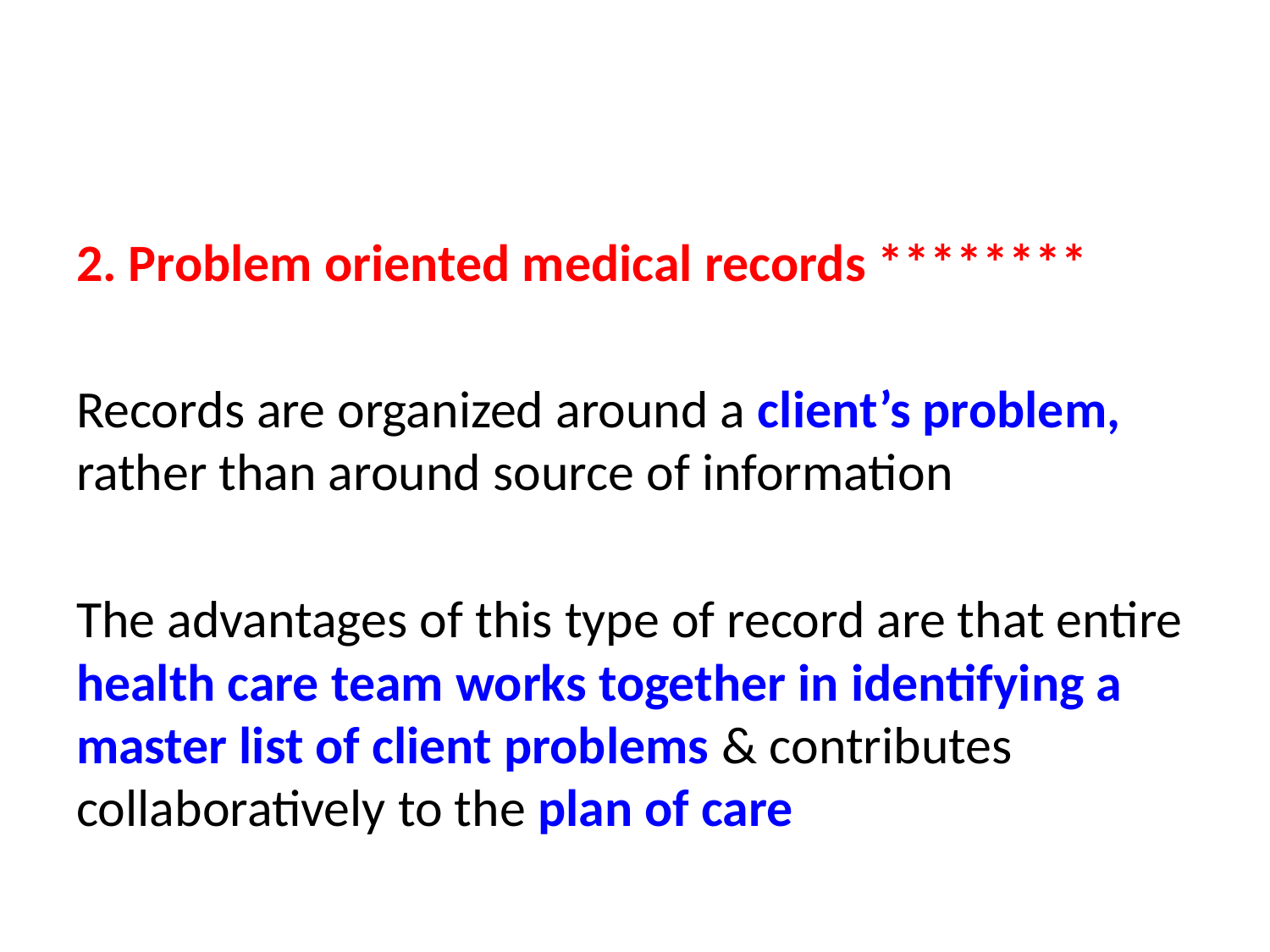

2. Problem oriented medical records ********

Records are organized around a client’s problem, rather than around source of information

The advantages of this type of record are that entire health care team works together in identifying a master list of client problems & contributes collaboratively to the plan of care